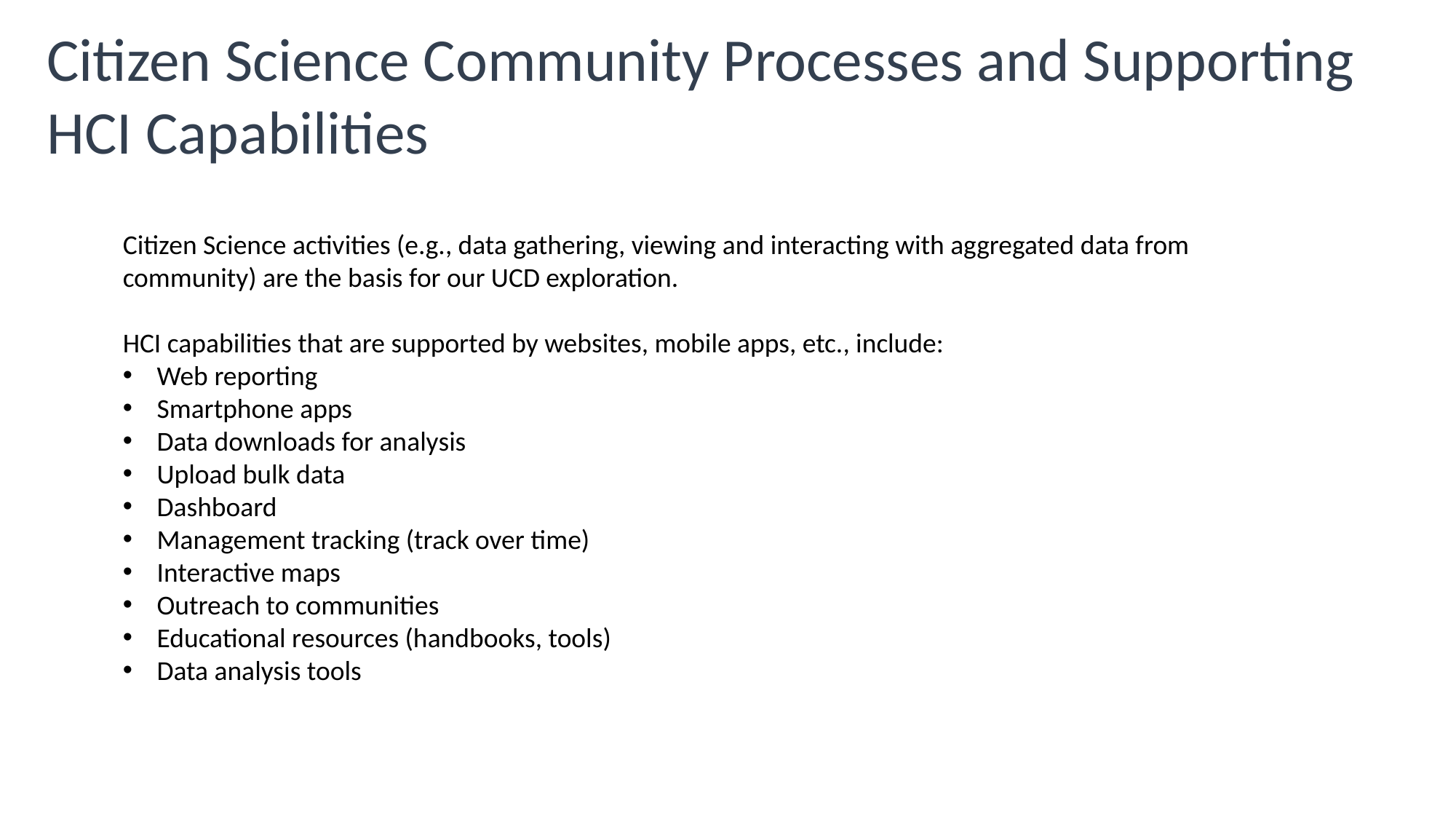

Citizen Science Community Processes and Supporting HCI Capabilities
Citizen Science activities (e.g., data gathering, viewing and interacting with aggregated data from community) are the basis for our UCD exploration.

HCI capabilities that are supported by websites, mobile apps, etc., include:
Web reporting
Smartphone apps
Data downloads for analysis
Upload bulk data
Dashboard
Management tracking (track over time)
Interactive maps
Outreach to communities
Educational resources (handbooks, tools)
Data analysis tools